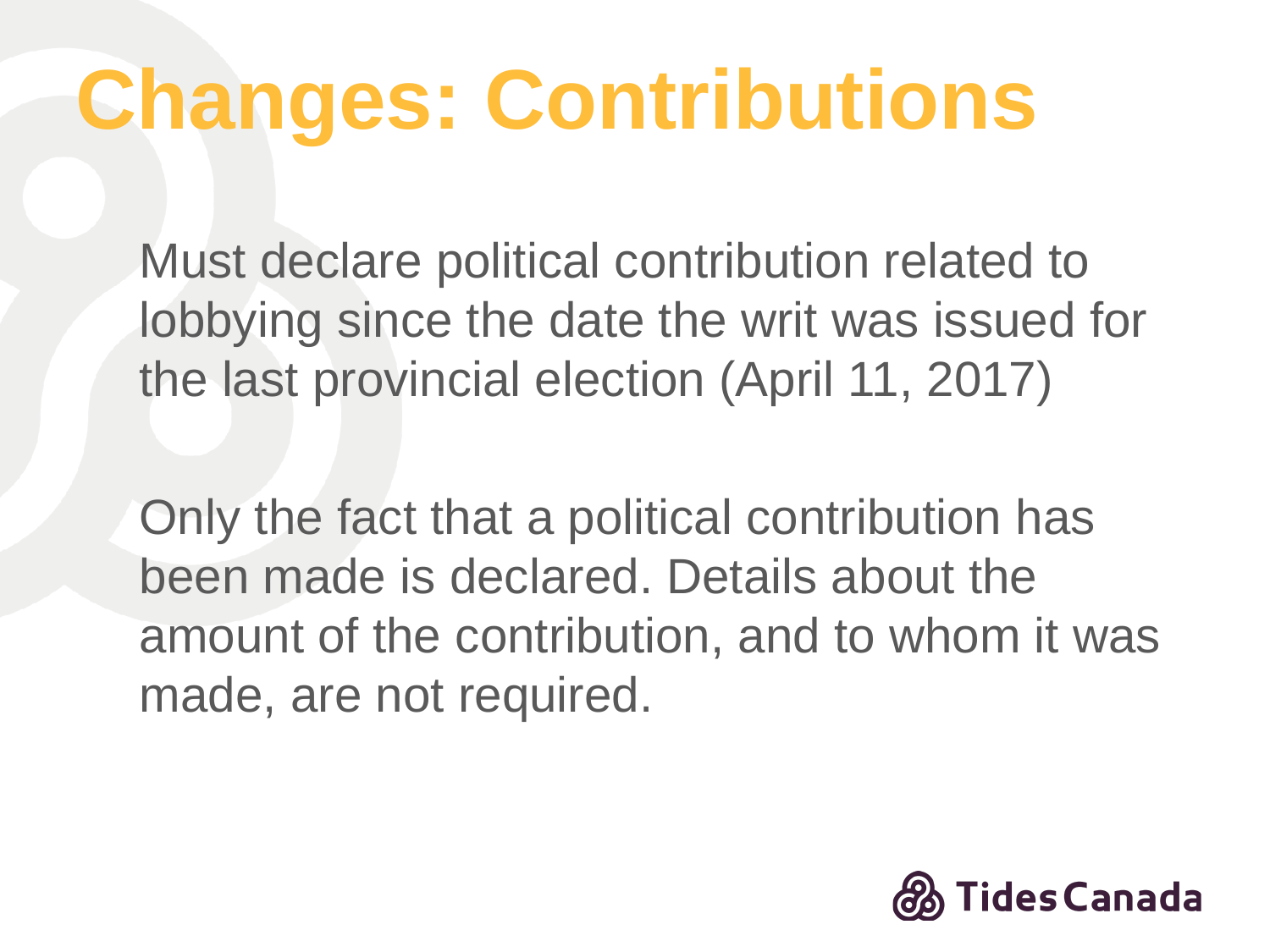

# Changes: Contributions
Must declare political contribution related to lobbying since the date the writ was issued for the last provincial election (April 11, 2017)

Only the fact that a political contribution has been made is declared. Details about the amount of the contribution, and to whom it was made, are not required.